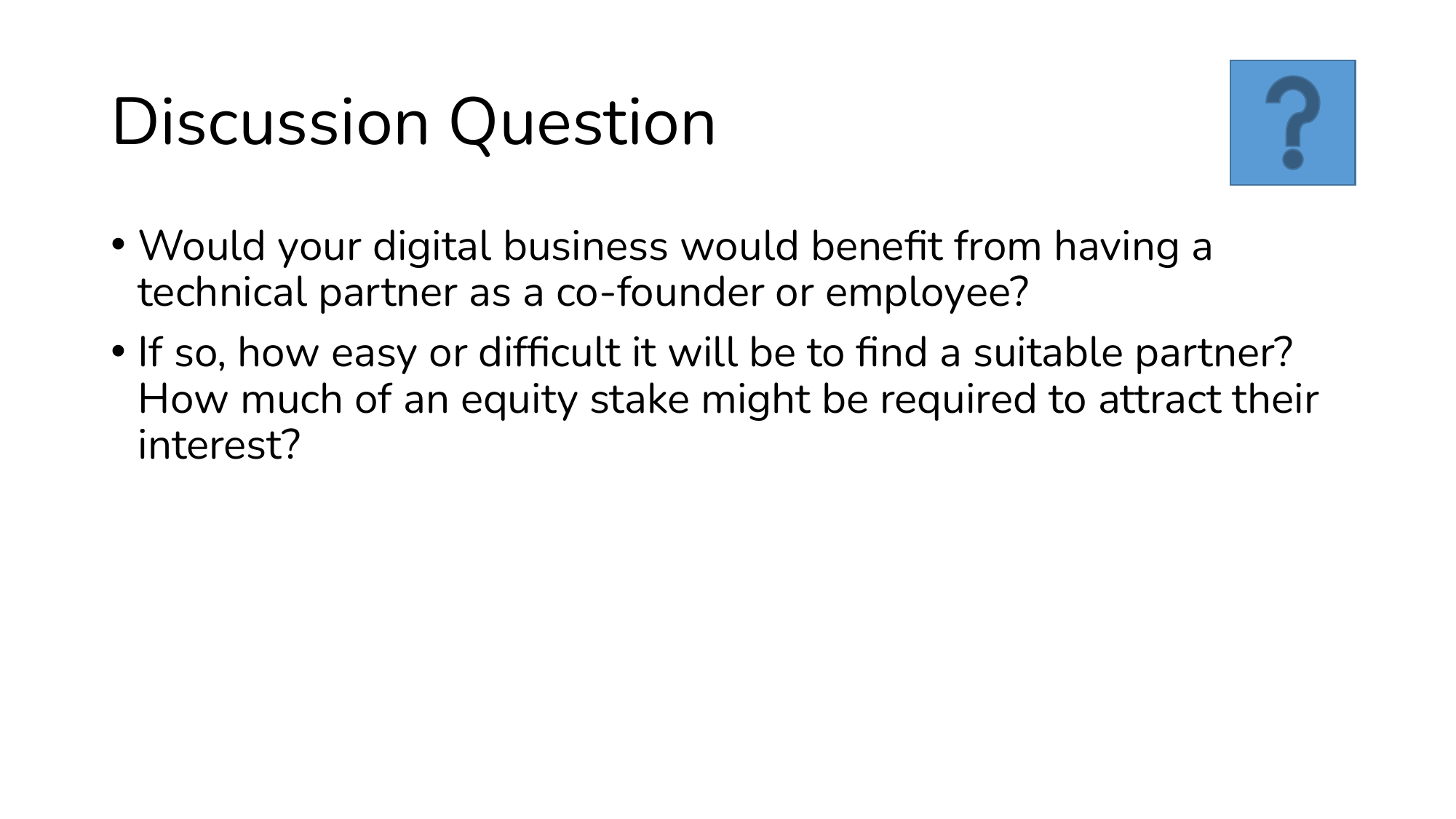

# Discussion Question

Would your digital business would benefit from having a technical partner as a co-founder or employee?
If so, how easy or difficult it will be to find a suitable partner? How much of an equity stake might be required to attract their interest?